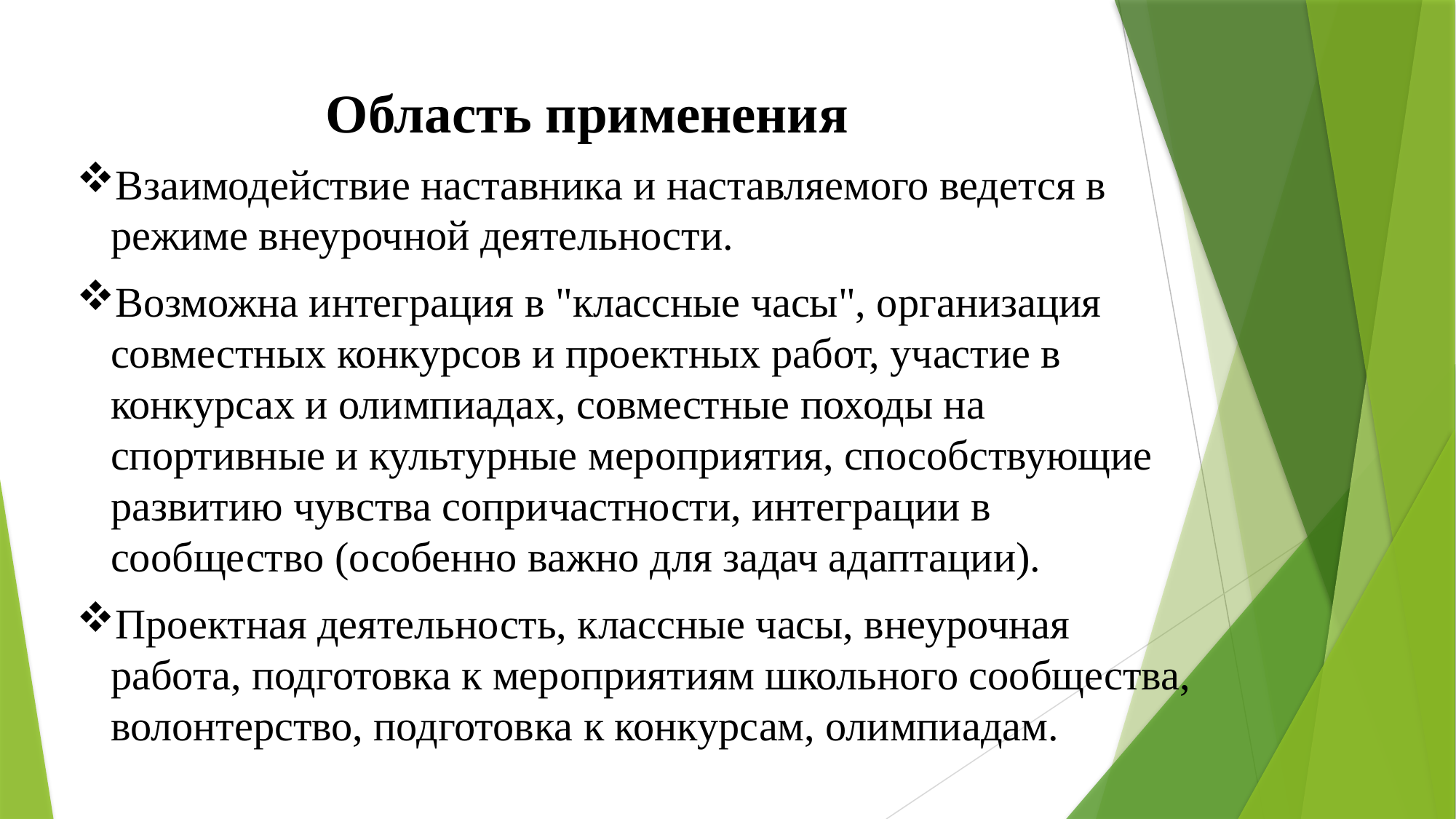

# Область применения
Взаимодействие наставника и наставляемого ведется в режиме внеурочной деятельности.
Возможна интеграция в "классные часы", организация совместных конкурсов и проектных работ, участие в конкурсах и олимпиадах, совместные походы на спортивные и культурные мероприятия, способствующие развитию чувства сопричастности, интеграции в сообщество (особенно важно для задач адаптации).
Проектная деятельность, классные часы, внеурочная работа, подготовка к мероприятиям школьного сообщества, волонтерство, подготовка к конкурсам, олимпиадам.